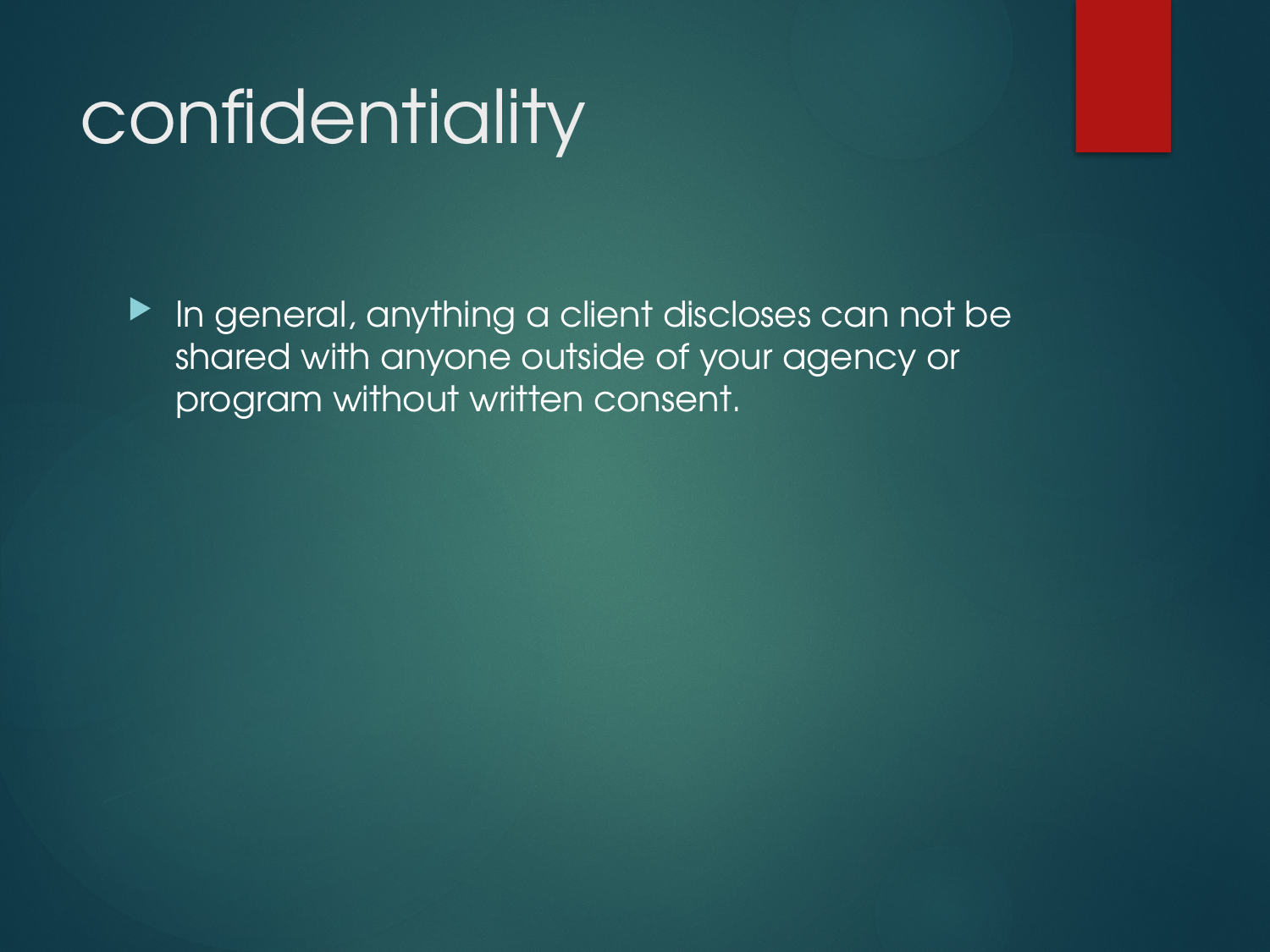

# confidentiality
In general, anything a client discloses can not be shared with anyone outside of your agency or program without written consent.